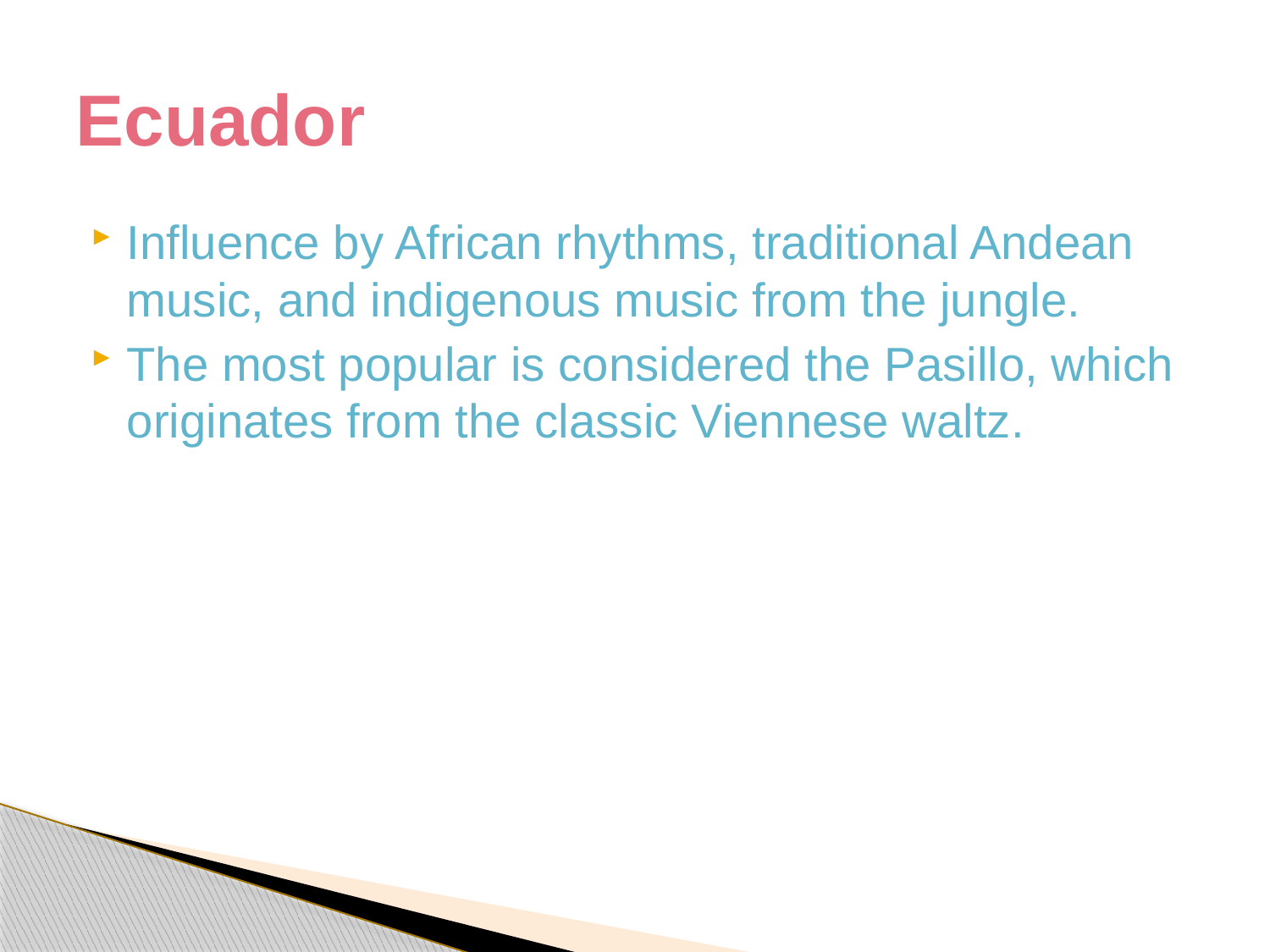

# Ecuador
Influence by African rhythms, traditional Andean music, and indigenous music from the jungle.
The most popular is considered the Pasillo, which originates from the classic Viennese waltz.